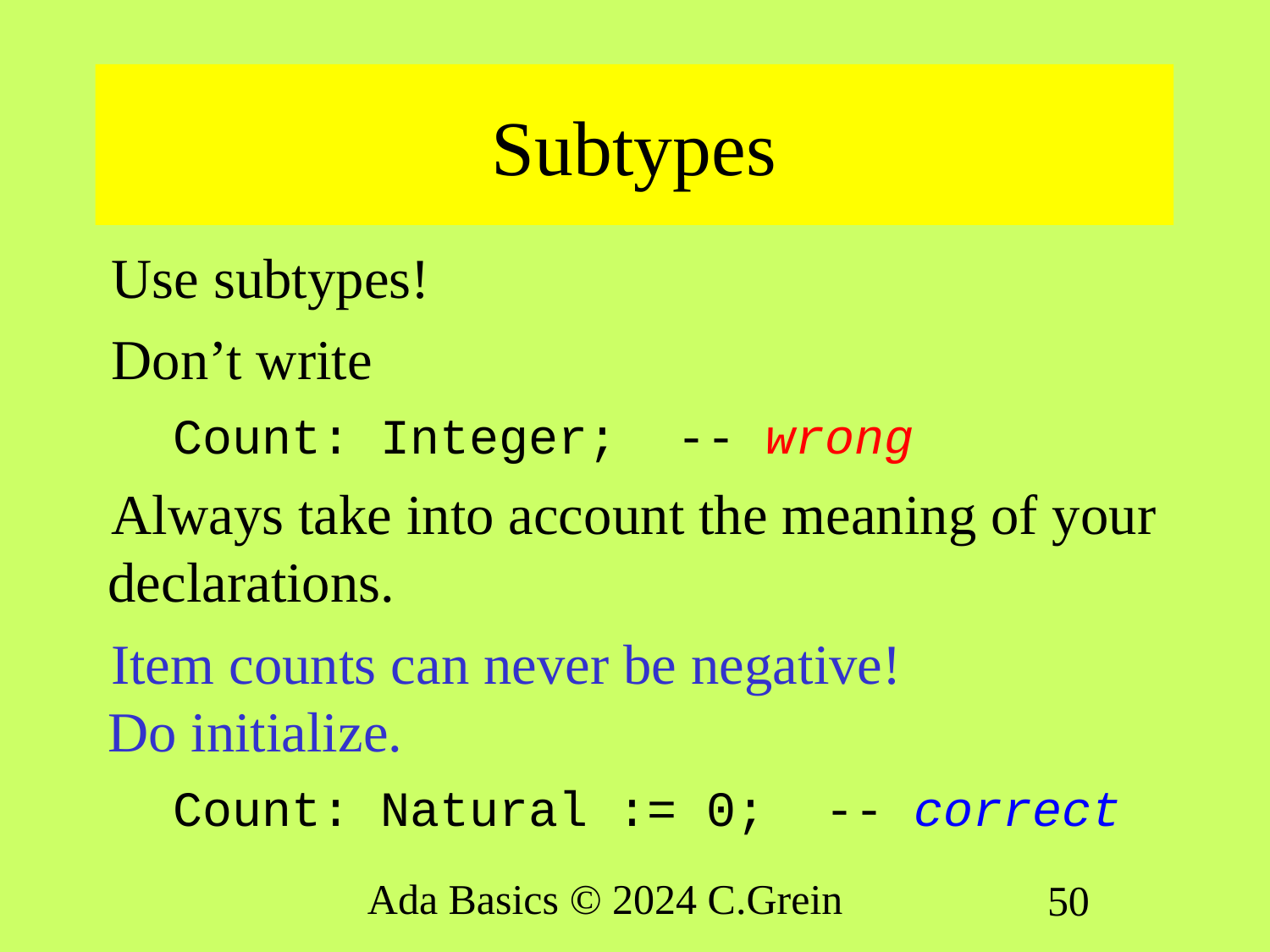

# Subtypes
Use subtypes!
Don’t write
Count: Integer;  -- wrong
Always take into account the meaning of your declarations.
Item counts can never be negative!
Do initialize.
Count: Natural := 0;  -- correct
Ada Basics © 2024 C.Grein
50